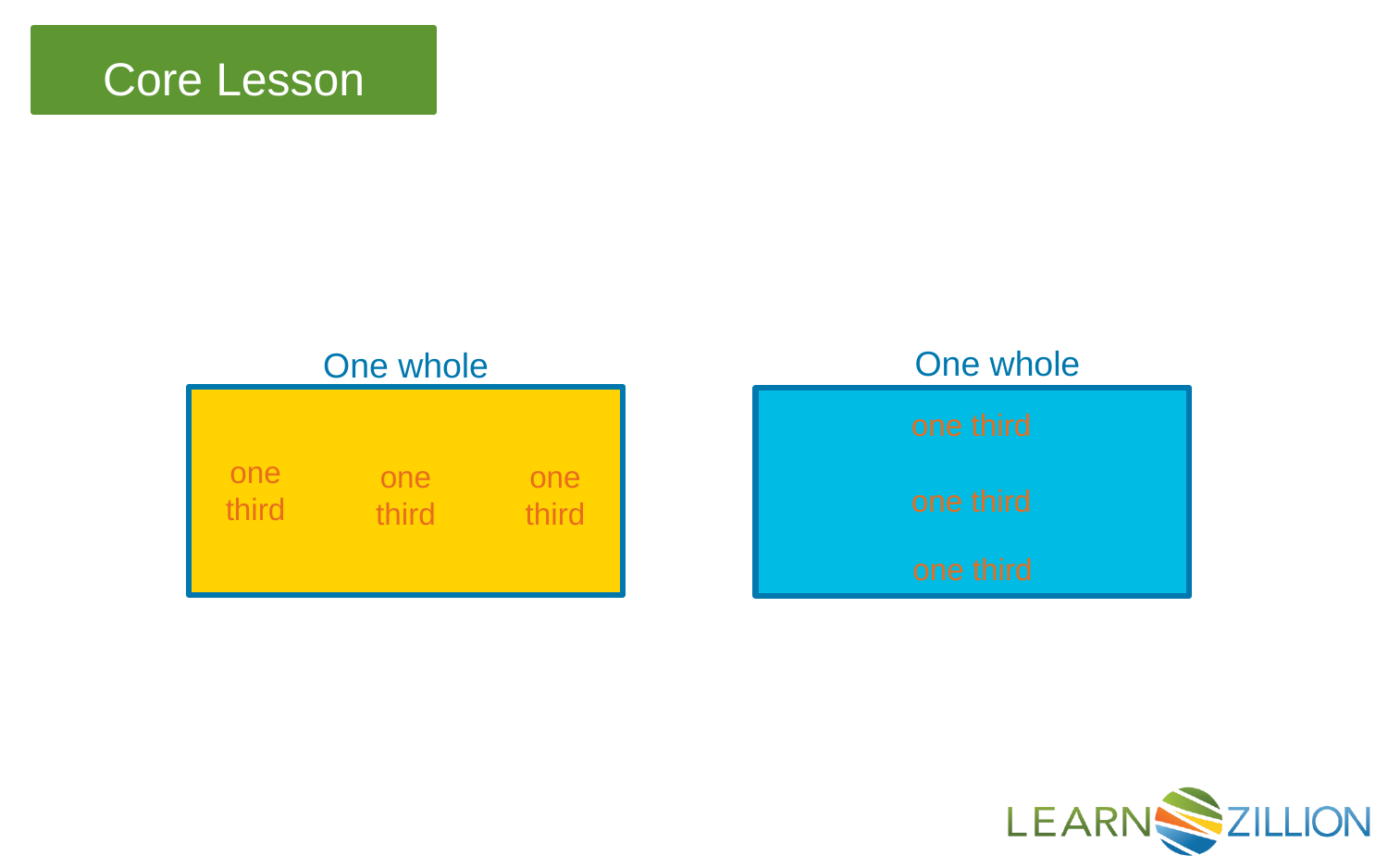

One whole
One whole

one third
one third
one third
one third
one third
one third